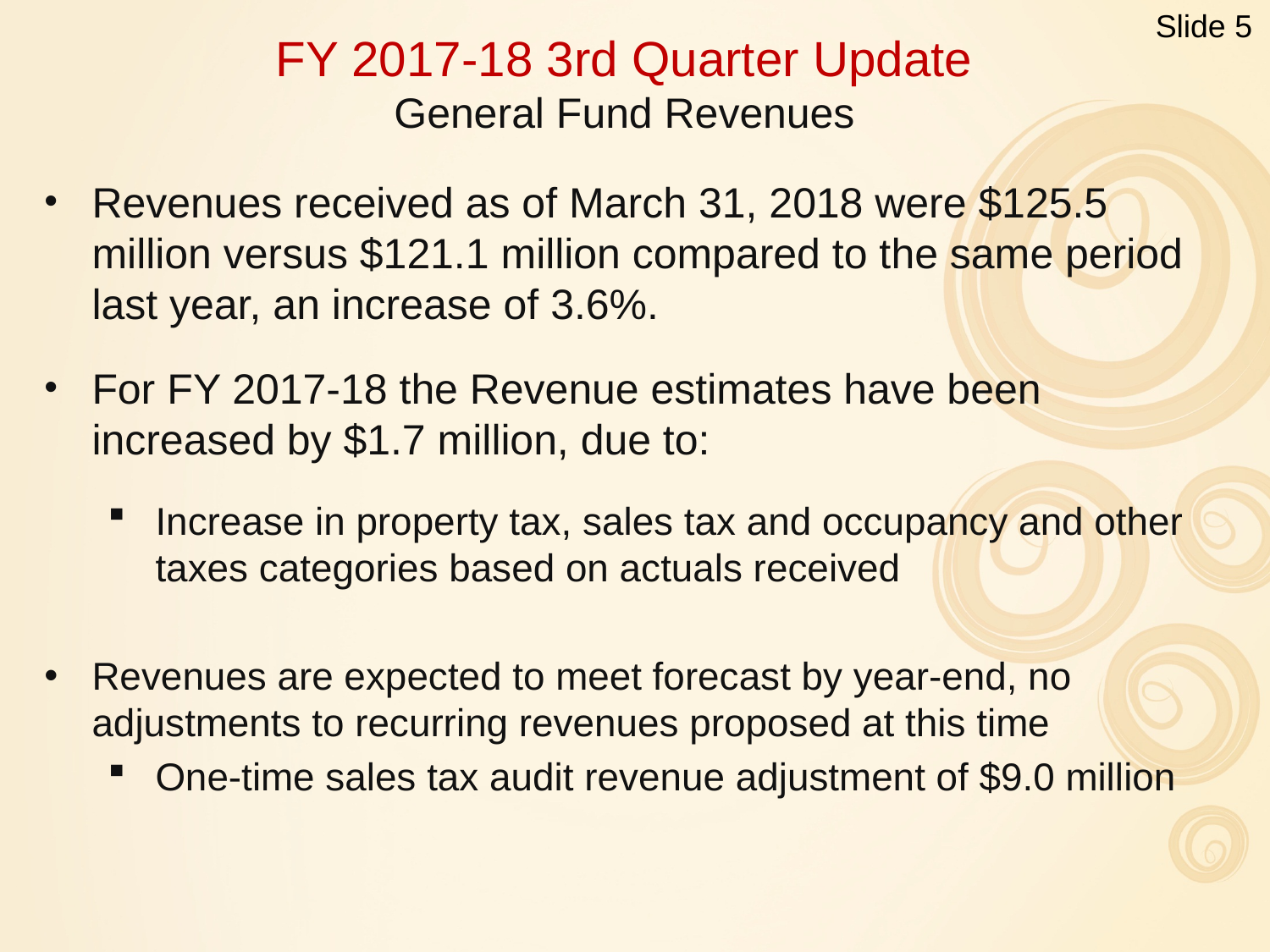

Slide 5
# FY 2017-18 3rd Quarter Update General Fund Revenues
Revenues received as of March 31, 2018 were $125.5 million versus $121.1 million compared to the same period last year, an increase of 3.6%.
For FY 2017-18 the Revenue estimates have been increased by $1.7 million, due to:
Increase in property tax, sales tax and occupancy and other taxes categories based on actuals received

Revenues are expected to meet forecast by year-end, no adjustments to recurring revenues proposed at this time
One-time sales tax audit revenue adjustment of $9.0 million